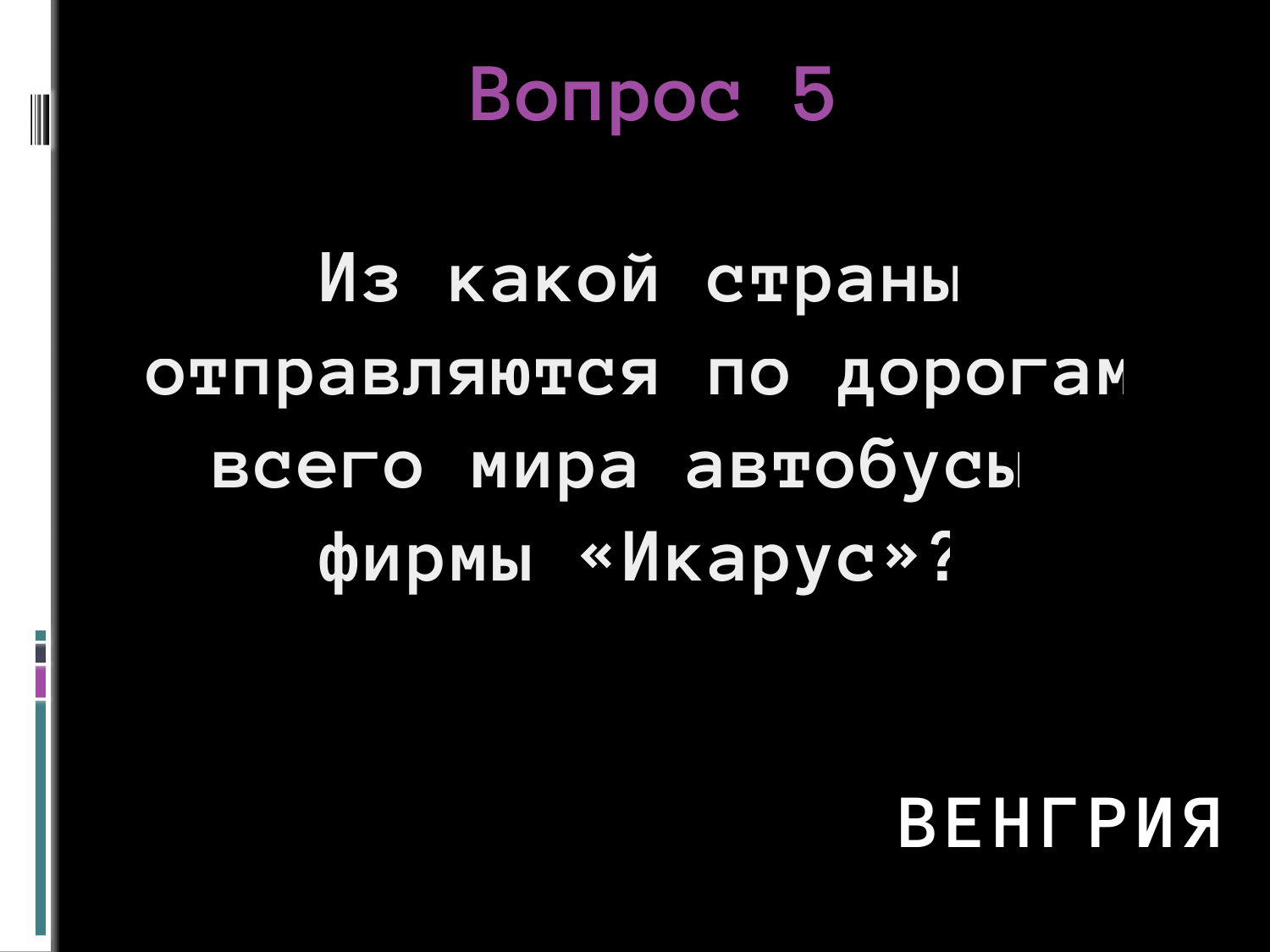

# Вопрос 5
Из какой страны отправляются по дорогам всего мира автобусы
фирмы «Икарус»?
Венгрия